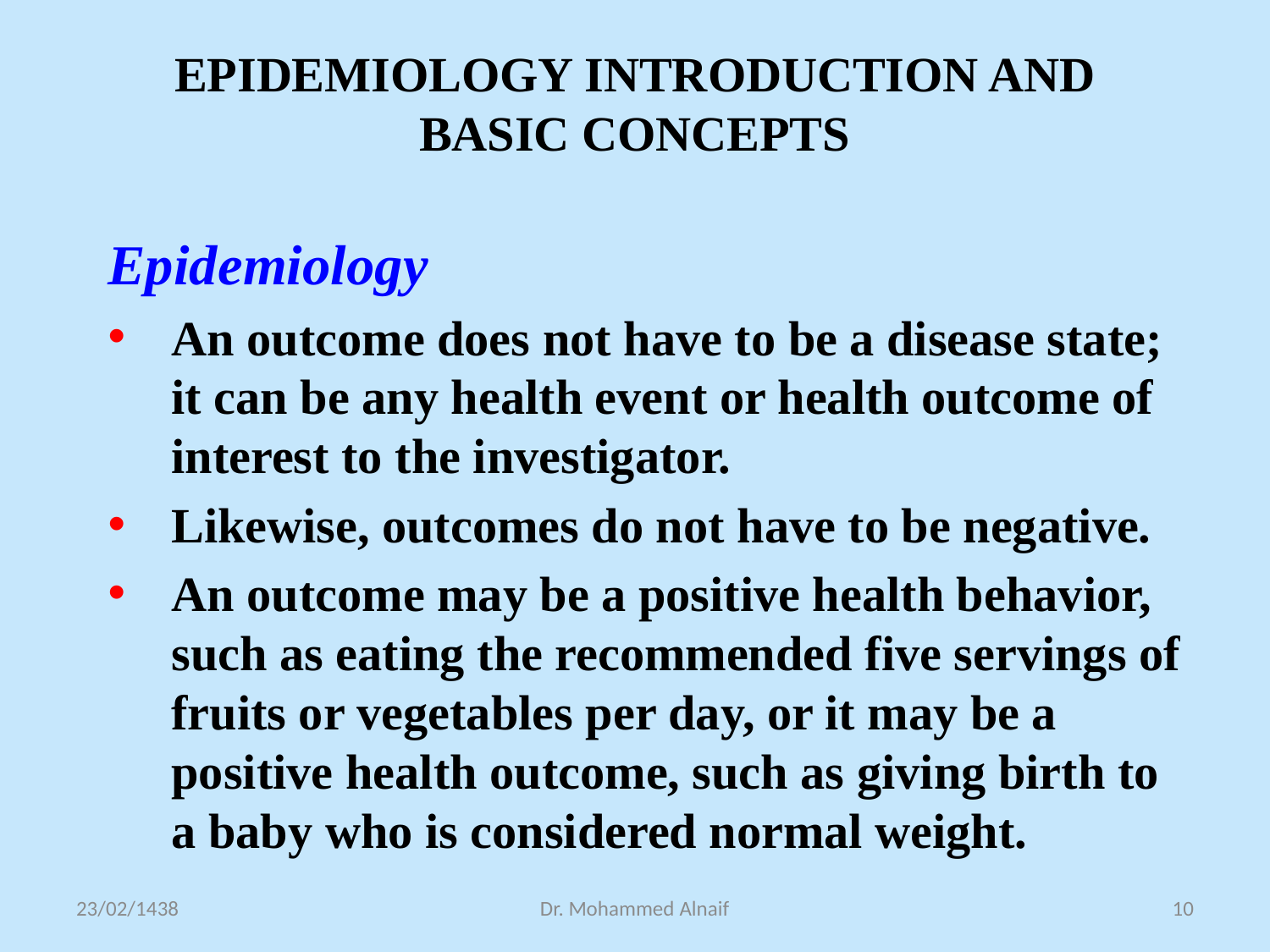

# EPIDEMIOLOGY INTRODUCTION AND BASIC CONCEPTS
Epidemiology
An outcome does not have to be a disease state; it can be any health event or health outcome of interest to the investigator.
Likewise, outcomes do not have to be negative.
An outcome may be a positive health behavior, such as eating the recommended five servings of fruits or vegetables per day, or it may be a positive health outcome, such as giving birth to a baby who is considered normal weight.
23/02/1438
Dr. Mohammed Alnaif
10